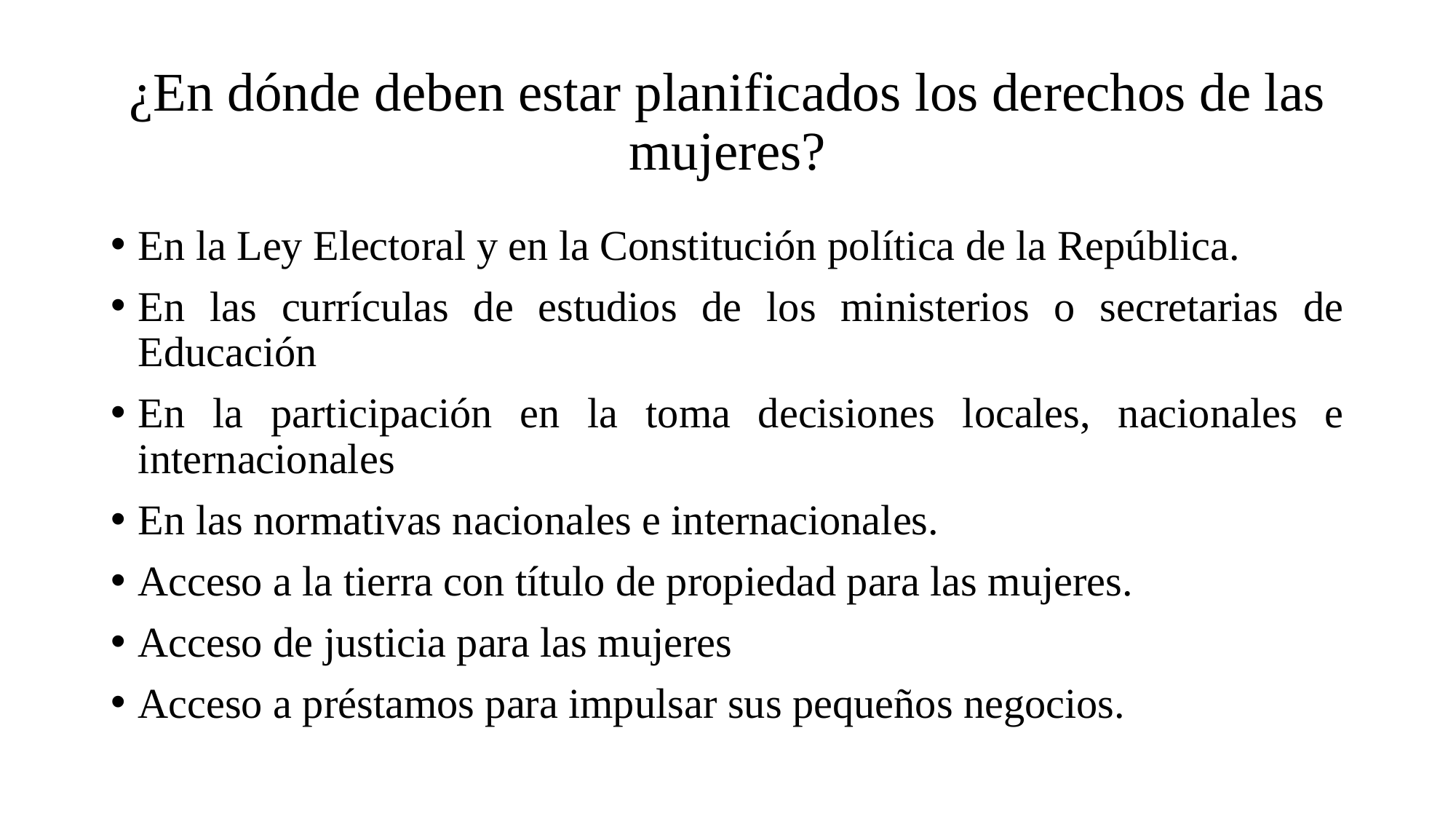

# ¿En dónde deben estar planificados los derechos de las mujeres?
En la Ley Electoral y en la Constitución política de la República.
En las currículas de estudios de los ministerios o secretarias de Educación
En la participación en la toma decisiones locales, nacionales e internacionales
En las normativas nacionales e internacionales.
Acceso a la tierra con título de propiedad para las mujeres.
Acceso de justicia para las mujeres
Acceso a préstamos para impulsar sus pequeños negocios.